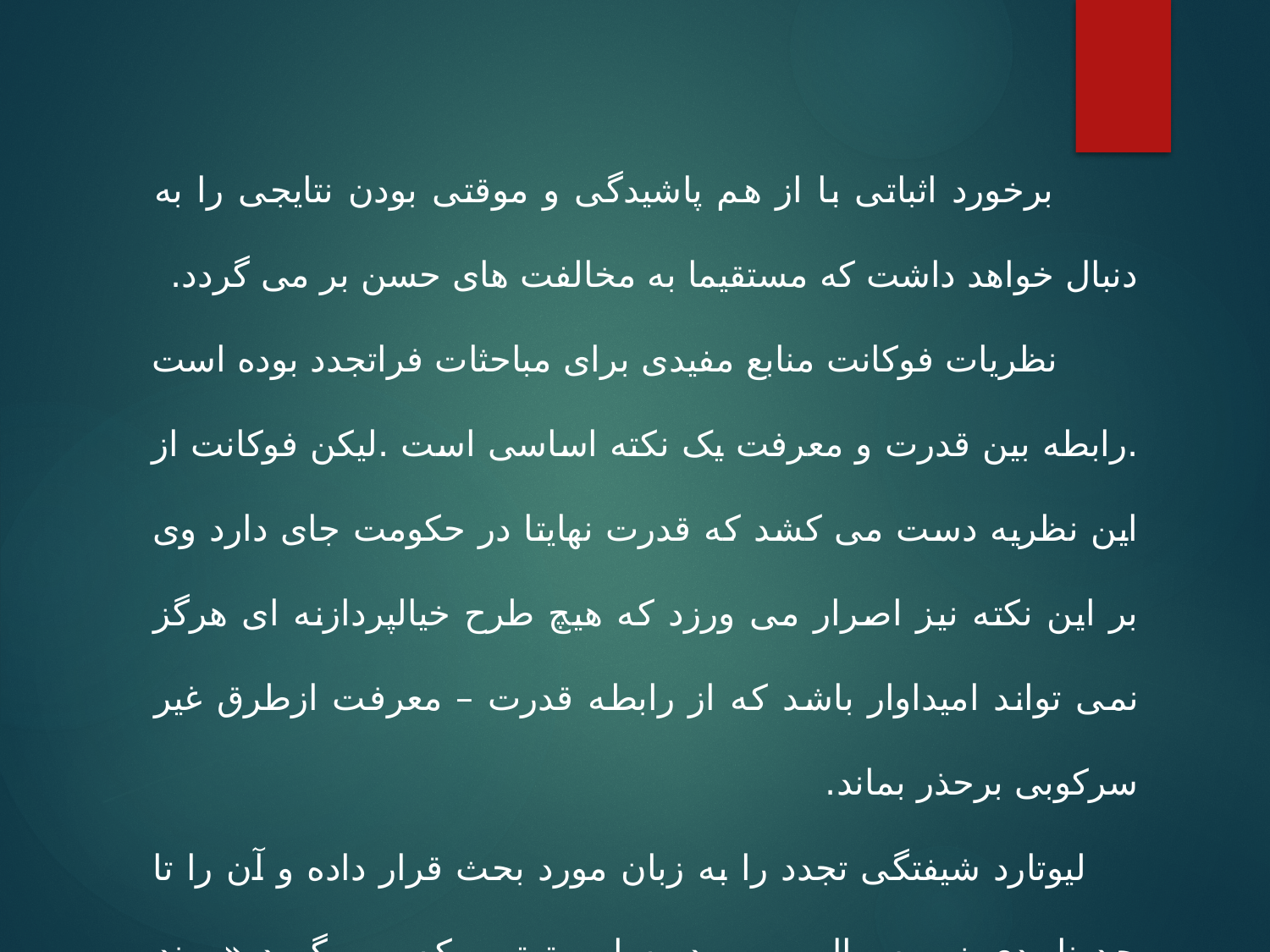

برخورد اثباتی با از هم پاشیدگی و موقتی بودن نتایجی را به دنبال خواهد داشت که مستقیما به مخالفت های حسن بر می گردد.
       نظریات فوکانت منابع مفیدی برای مباحثات فراتجدد بوده است .رابطه بین قدرت و معرفت یک نکته اساسی است .لیکن فوکانت از این نظریه دست می کشد که قدرت نهایتا در حکومت جای دارد وی بر این نکته نیز اصرار می ورزد که هیچ طرح خیالپردازنه ای هرگز نمی تواند امیداوار باشد که از رابطه قدرت – معرفت ازطرق غیر سرکوبی برحذر بماند.
    لیوتارد شیفتگی تجدد را به زبان مورد بحث قرار داده و آن را تا حد نابودی زیر سوال می برد به این ترتیب که می گوید «پیوند اجتماعی با زبان برقرار می شود »اما این پیونده با یک نخ شکل نمی گیرد ، بلکه تعدادی از بازیهای زبان واسطه در این امر نقش دارند.